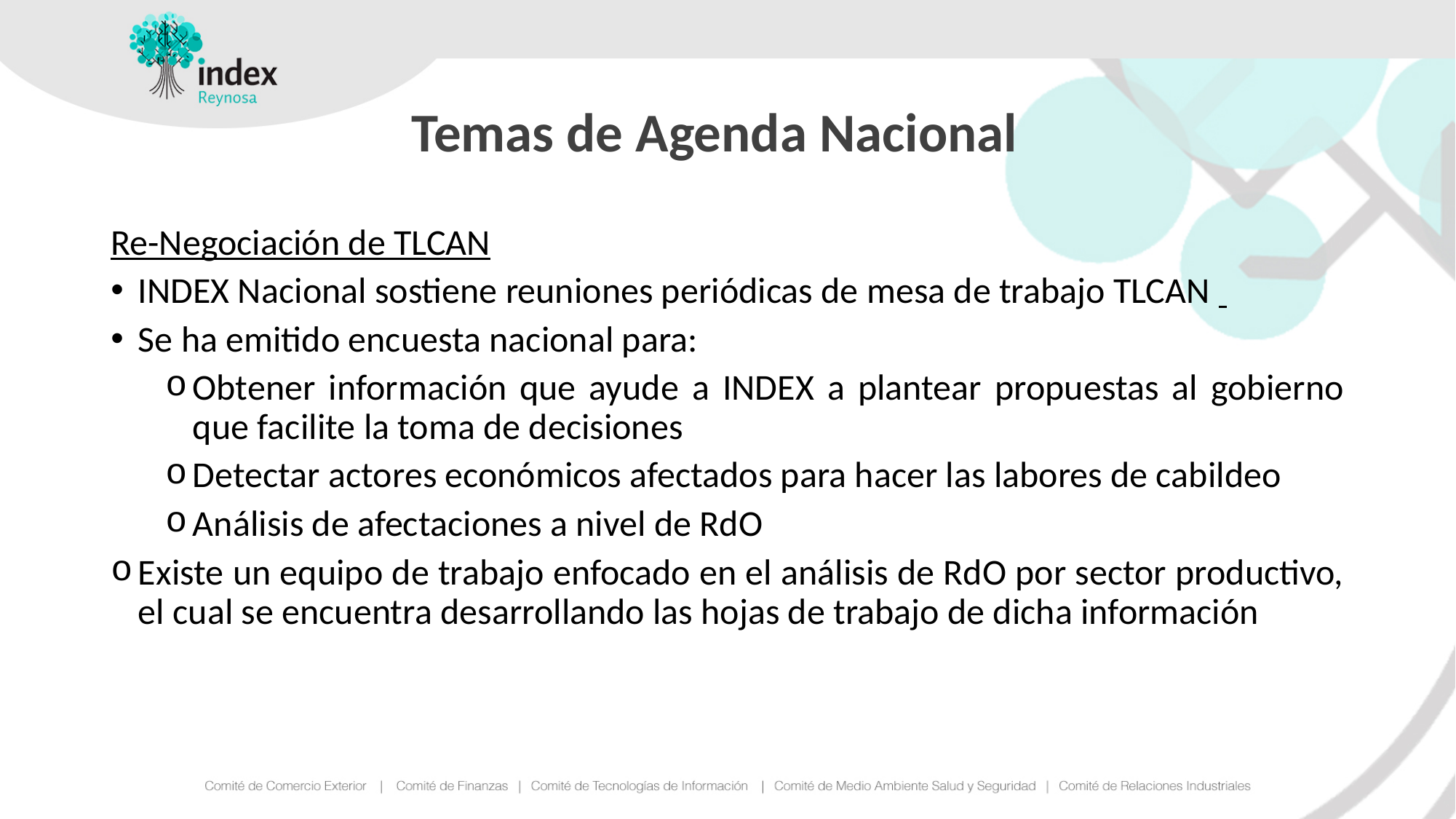

# Temas de Agenda Nacional
Re-Negociación de TLCAN
INDEX Nacional sostiene reuniones periódicas de mesa de trabajo TLCAN
Se ha emitido encuesta nacional para:
Obtener información que ayude a INDEX a plantear propuestas al gobierno que facilite la toma de decisiones
Detectar actores económicos afectados para hacer las labores de cabildeo
Análisis de afectaciones a nivel de RdO
Existe un equipo de trabajo enfocado en el análisis de RdO por sector productivo, el cual se encuentra desarrollando las hojas de trabajo de dicha información